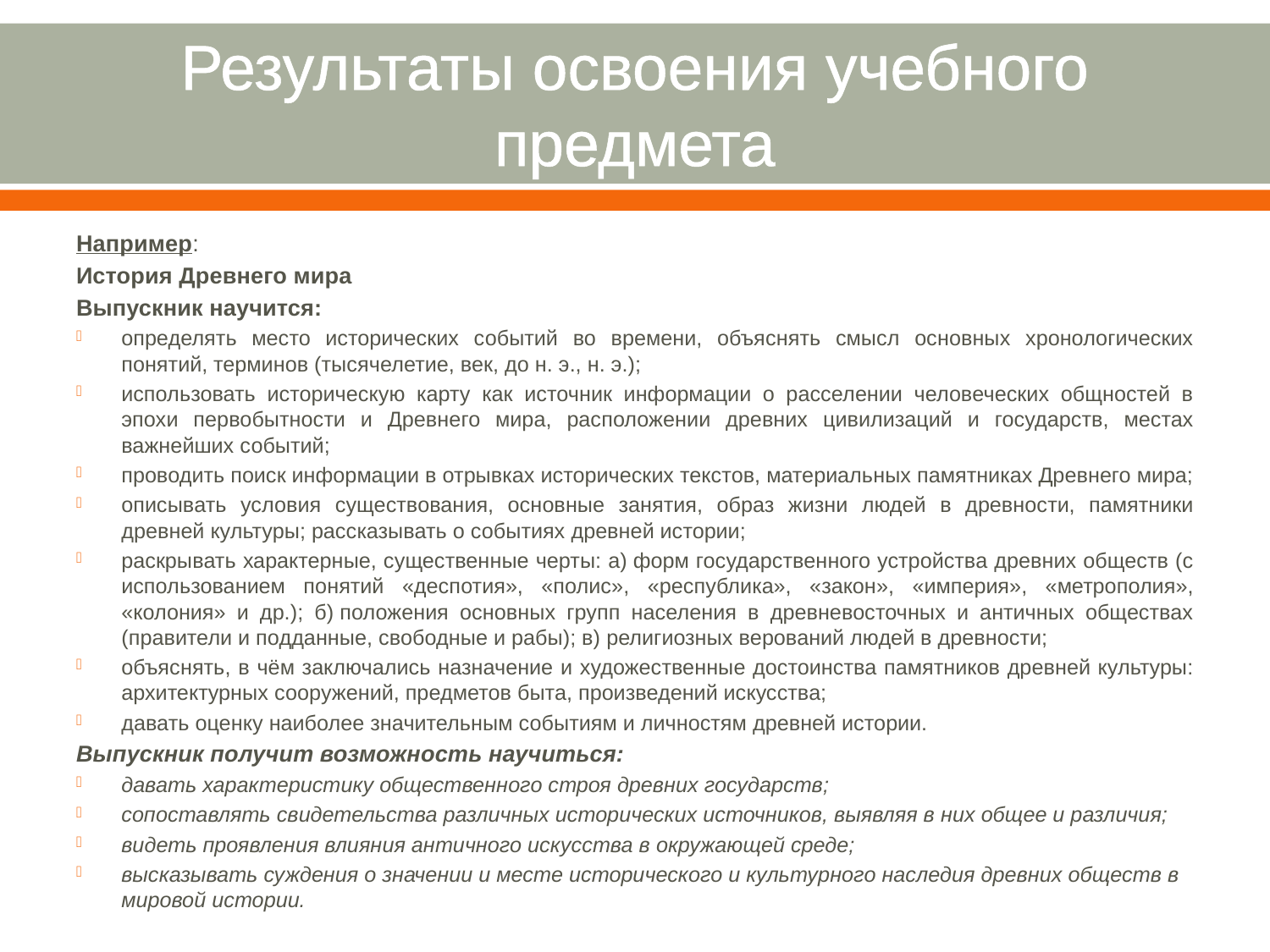

# Результаты освоения учебного предмета
Например:
История Древнего мира
Выпускник научится:
определять место исторических событий во времени, объяснять смысл основных хронологических понятий, терминов (тысячелетие, век, до н. э., н. э.);
использовать историческую карту как источник информации о расселении человеческих общностей в эпохи первобытности и Древнего мира, расположении древних цивилизаций и государств, местах важнейших событий;
проводить поиск информации в отрывках исторических текстов, материальных памятниках Древнего мира;
описывать условия существования, основные занятия, образ жизни людей в древности, памятники древней культуры; рассказывать о событиях древней истории;
раскрывать характерные, существенные черты: а) форм государственного устройства древних обществ (с использованием понятий «деспотия», «полис», «республика», «закон», «империя», «метрополия», «колония» и др.); б) положения основных групп населения в древневосточных и античных обществах (правители и подданные, свободные и рабы); в) религиозных верований людей в древности;
объяснять, в чём заключались назначение и художественные достоинства памятников древней культуры: архитектурных сооружений, предметов быта, произведений искусства;
давать оценку наиболее значительным событиям и личностям древней истории.
Выпускник получит возможность научиться:
давать характеристику общественного строя древних государств;
сопоставлять свидетельства различных исторических источников, выявляя в них общее и различия;
видеть проявления влияния античного искусства в окружающей среде;
высказывать суждения о значении и месте исторического и культурного наследия древних обществ в мировой истории.